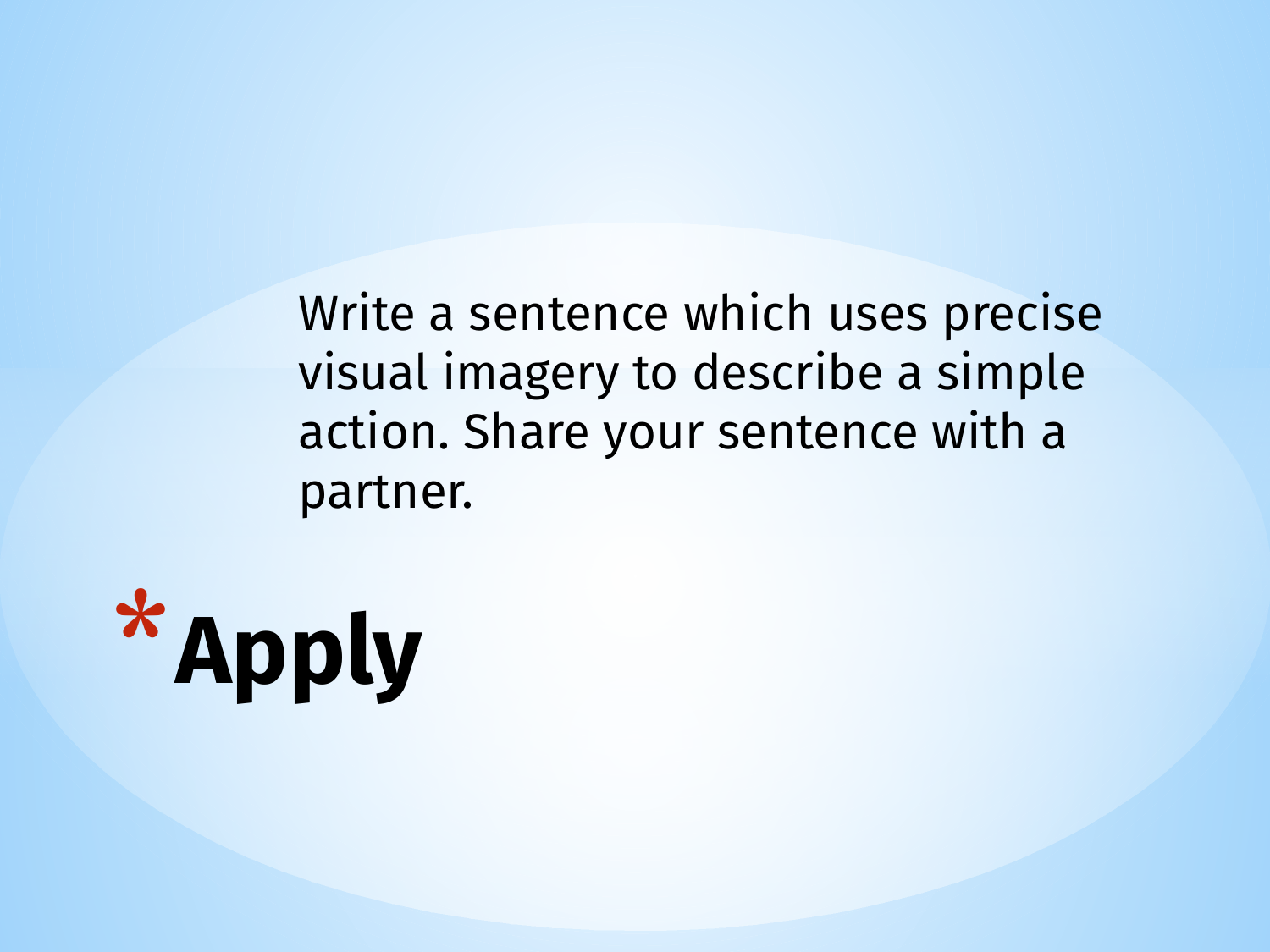

Write a sentence which uses precise visual imagery to describe a simple action. Share your sentence with a partner.
# Apply